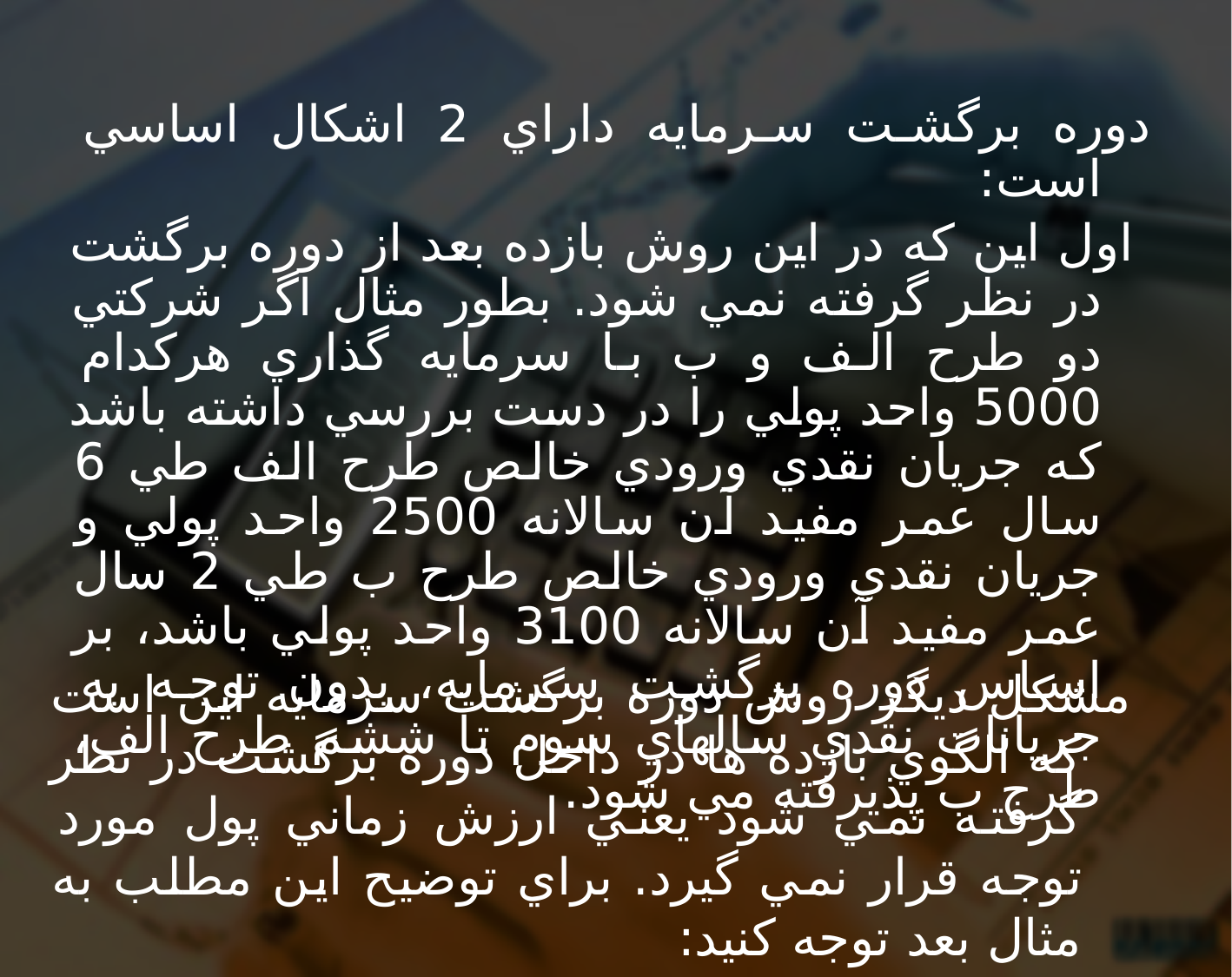

دوره برگشت سرمايه داراي 2 اشكال اساسي است:
 اول اين كه در اين روش بازده بعد از دوره برگشت در نظر گرفته نمي شود. بطور مثال اگر شركتي دو طرح الف و ب با سرمايه گذاري هركدام 5000 واحد پولي را در دست بررسي داشته باشد كه جريان نقدي ورودي خالص طرح الف طي 6 سال عمر مفيد آن سالانه 2500 واحد پولي و جريان نقدي ورودي خالص طرح ب طي 2 سال عمر مفيد آن سالانه 3100 واحد پولي باشد، بر اساس دوره برگشت سرمايه، بدون توجه به جريانات نقدي سالهاي سوم تا ششم طرح الف، طرح ب پذيرفته مي شود.
مشكل ديگر روش دوره برگشت سرمايه اين است كه الگوي بازده ها در داخل دوره برگشت در نظر گرفته نمي شود يعني ارزش زماني پول مورد توجه قرار نمي گيرد. براي توضيح اين مطلب به مثال بعد توجه كنيد: